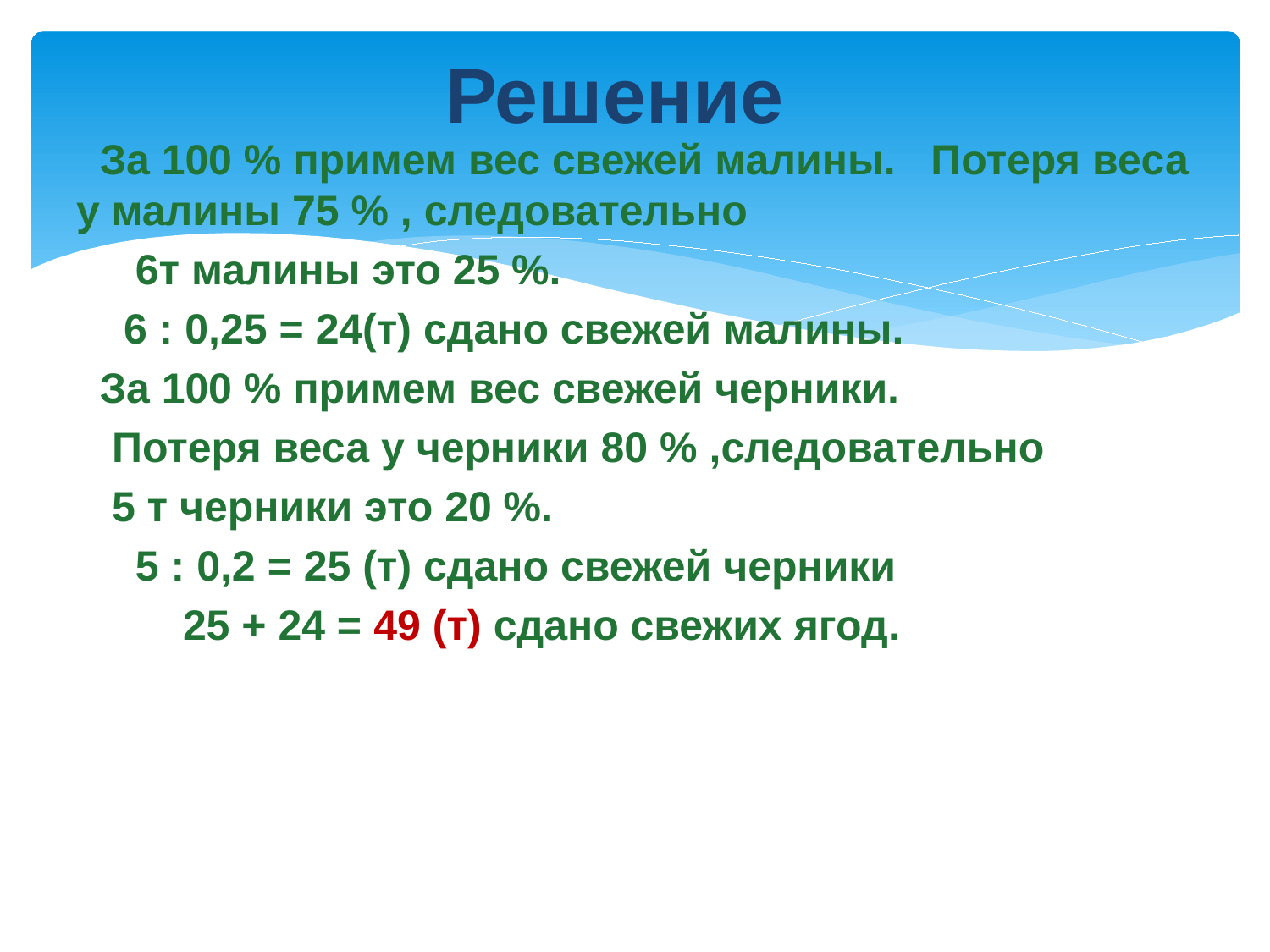

# Решение
  За 100 % примем вес свежей малины.   Потеря веса у малины 75 % , следовательно
     6т малины это 25 %.
    6 : 0,25 = 24(т) сдано свежей малины.
  За 100 % примем вес свежей черники.
   Потеря веса у черники 80 % ,следовательно
   5 т черники это 20 %.
     5 : 0,2 = 25 (т) сдано свежей черники
         25 + 24 = 49 (т) сдано свежих ягод.